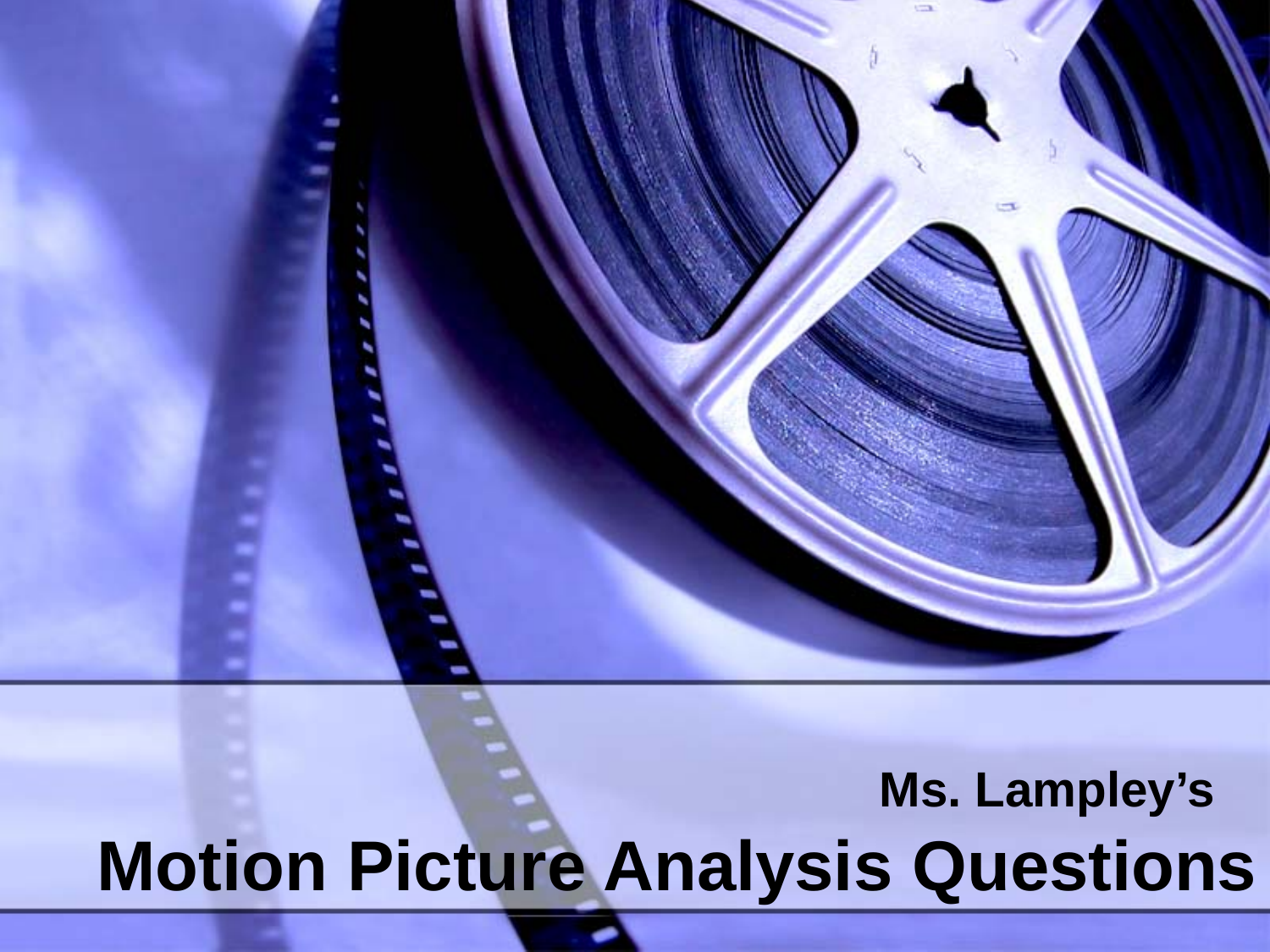

Ms. Lampley’s
# Motion Picture Analysis Questions